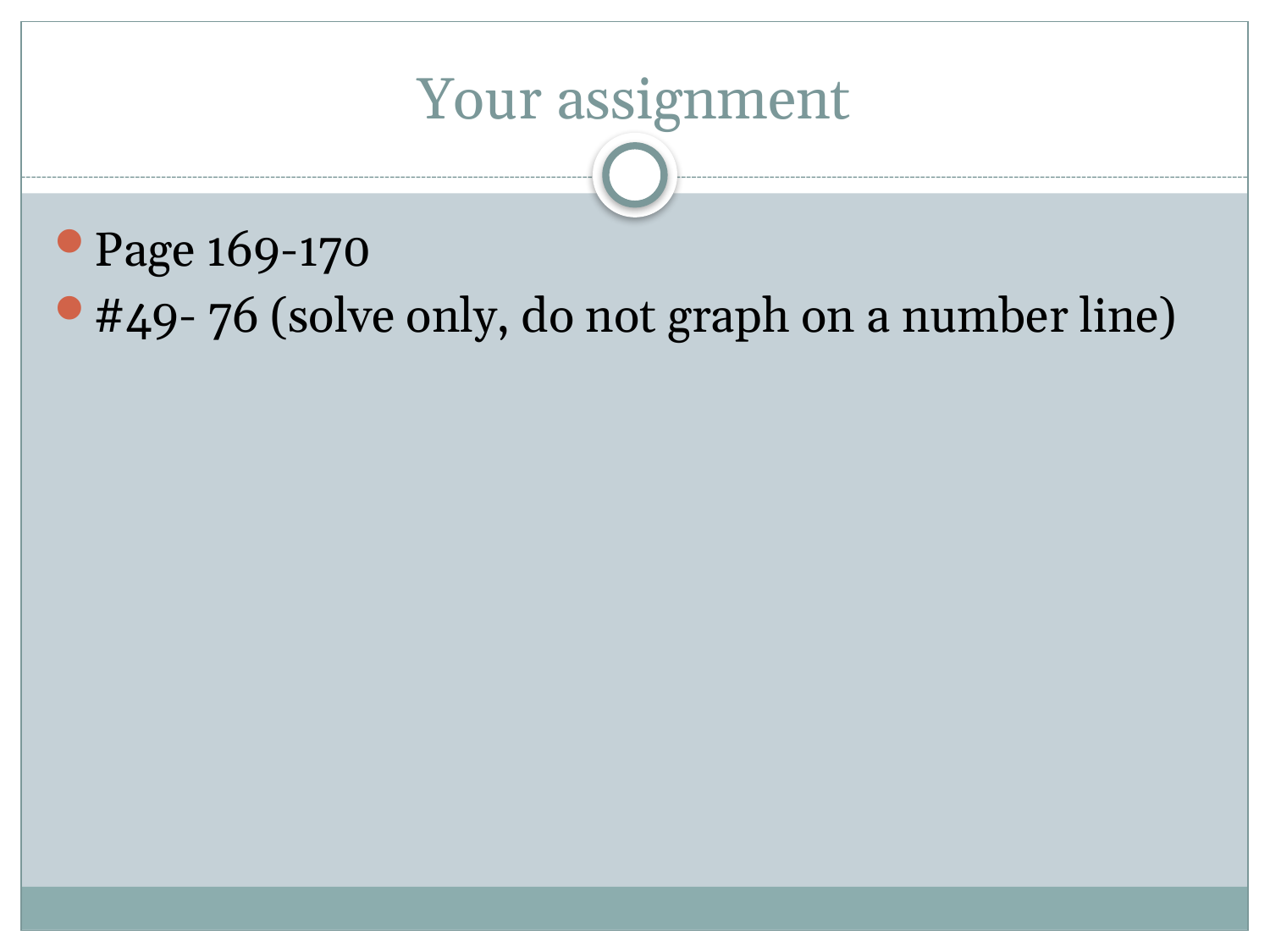

# Your assignment
Page 169-170
#49- 76 (solve only, do not graph on a number line)